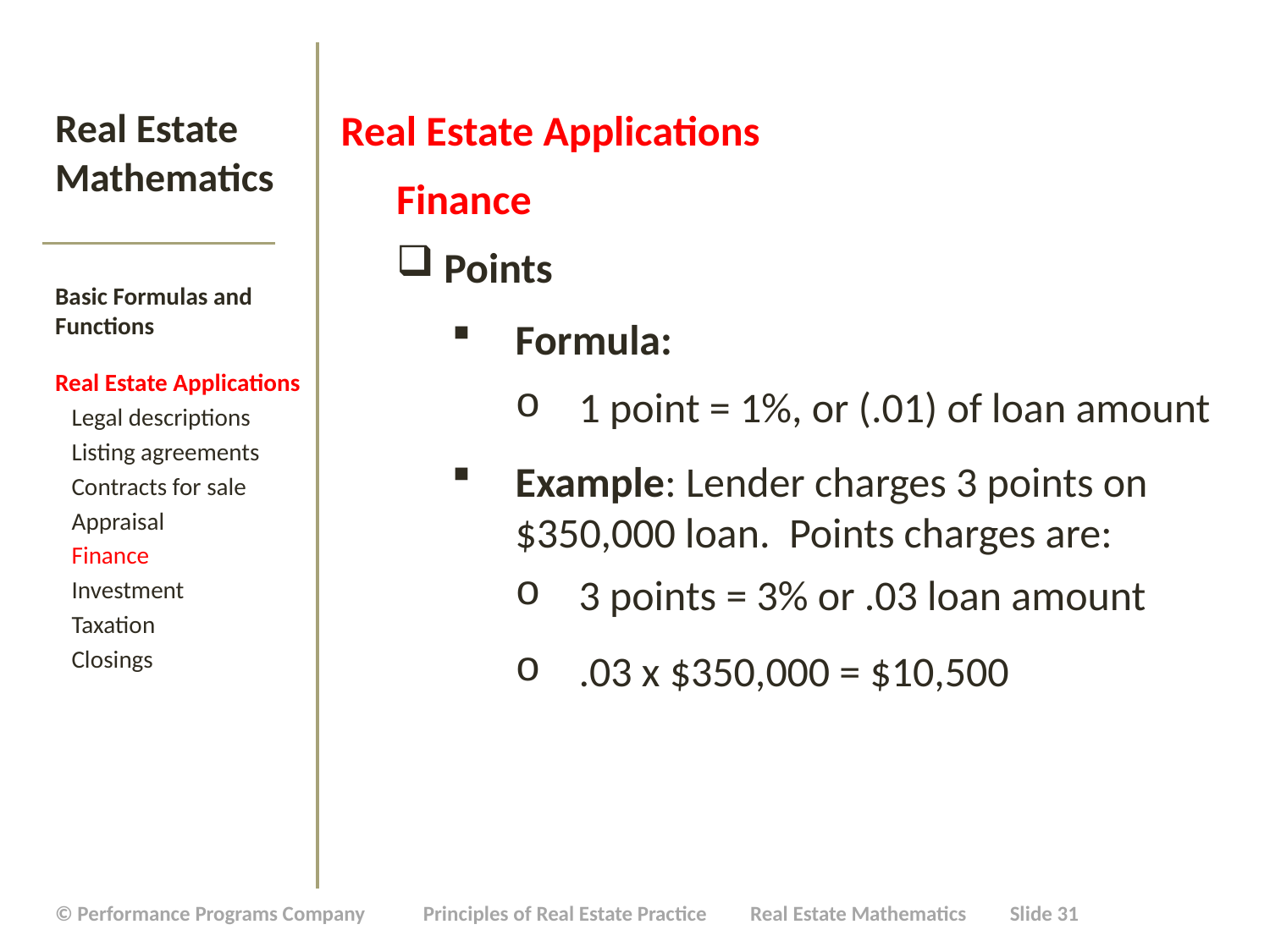

Real Estate Applications

Finance

Points
Formula:
1 point = 1%, or (.01) of loan amount
Example: Lender charges 3 points on $350,000 loan.  Points charges are:
3 points = 3% or .03 loan amount
.03 x $350,000 = $10,500

# Real Estate Mathematics

Basic Formulas and Functions

Real Estate Applications
   Legal descriptions
   Listing agreements
   Contracts for sale
   Appraisal
   Finance
   Investment
   Taxation
   Closings

| © Performance Programs Company Principles of Real Estate Practice Real Estate Mathematics Slide 31 |
| --- |